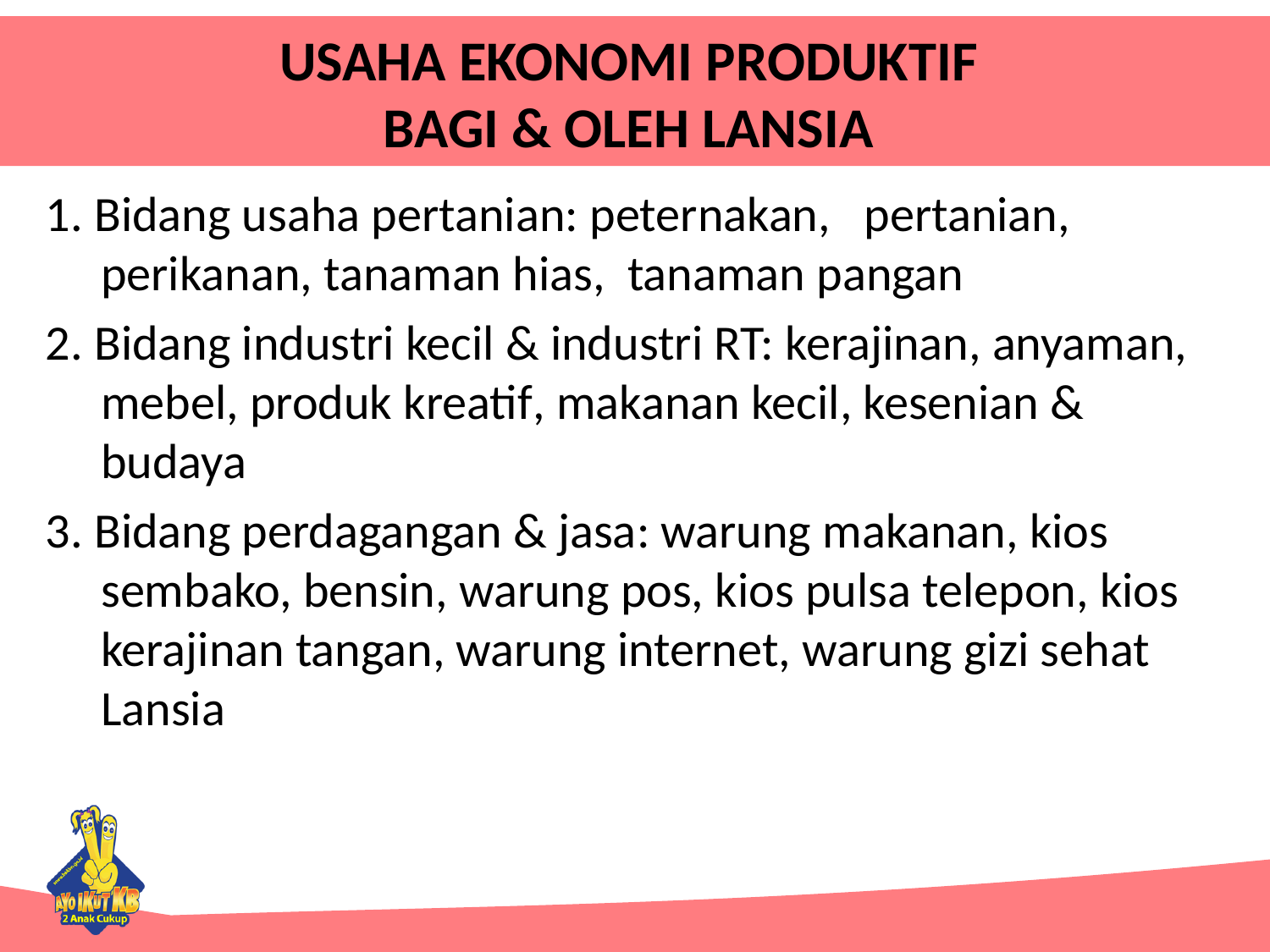

# USAHA EKONOMI PRODUKTIF BAGI & OLEH LANSIA
1. Bidang usaha pertanian: peternakan,   pertanian, perikanan, tanaman hias,  tanaman pangan
2. Bidang industri kecil & industri RT: kerajinan, anyaman, mebel, produk kreatif, makanan kecil, kesenian & budaya
3. Bidang perdagangan & jasa: warung makanan, kios sembako, bensin, warung pos, kios pulsa telepon, kios kerajinan tangan, warung internet, warung gizi sehat Lansia